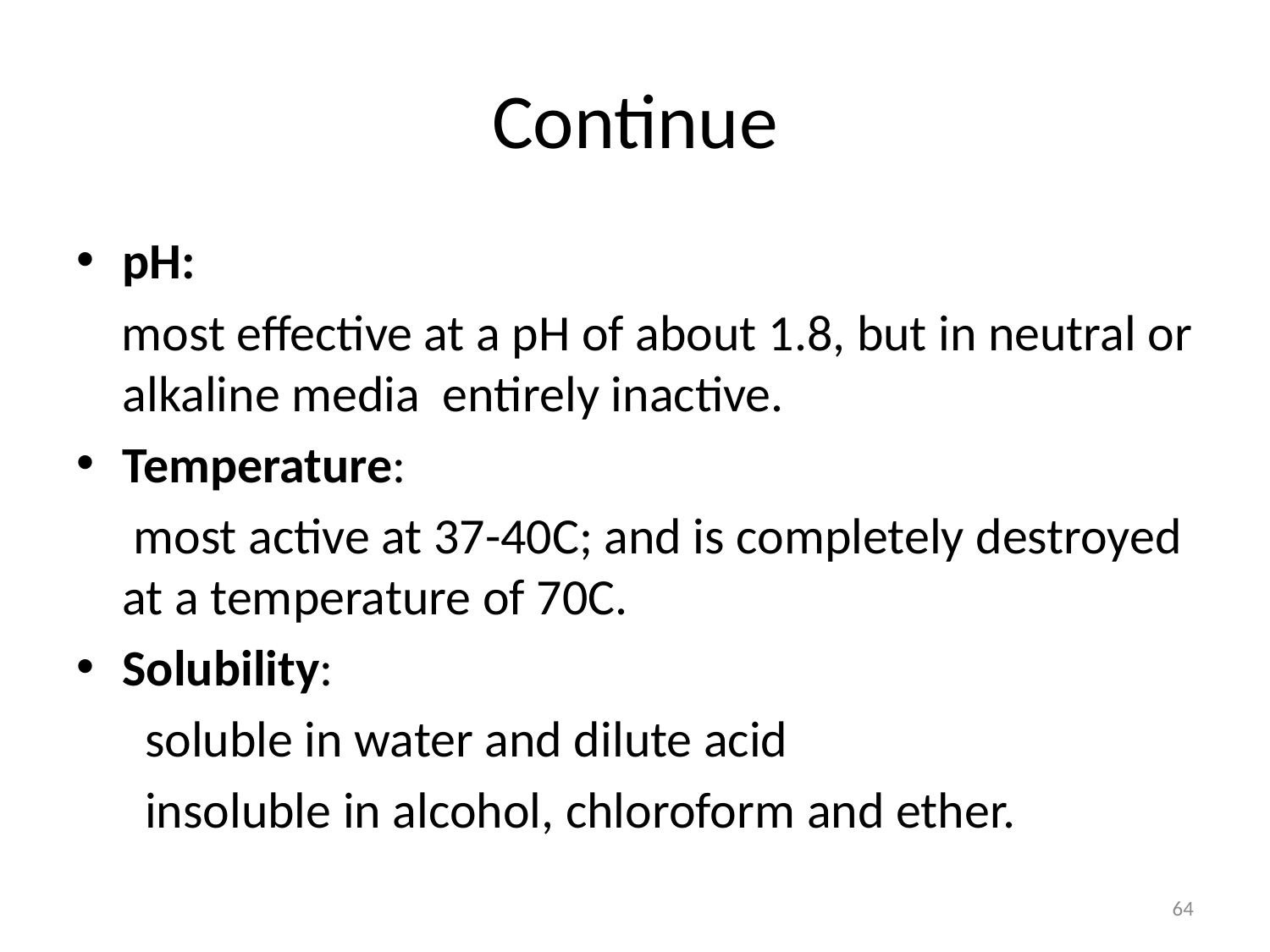

# Continue
pH:
    most effective at a pH of about 1.8, but in neutral or alkaline media  entirely inactive.
Temperature:
     most active at 37-40C; and is completely destroyed at a temperature of 70C.
Solubility:
      soluble in water and dilute acid
      insoluble in alcohol, chloroform and ether.

64